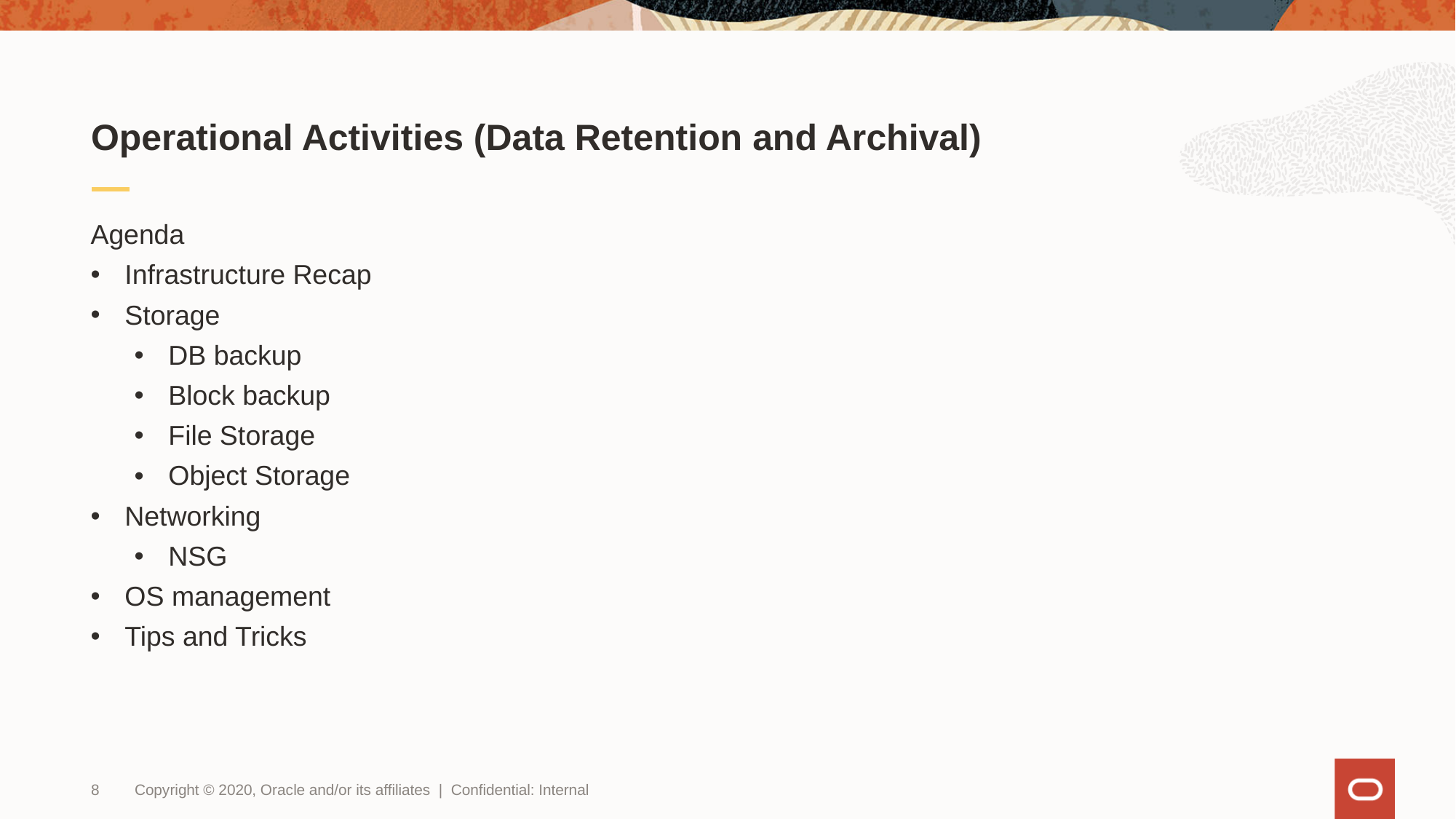

# Operational Activities (Data Retention and Archival)
Agenda
Infrastructure Recap
Storage
DB backup
Block backup
File Storage
Object Storage
Networking
NSG
OS management
Tips and Tricks

8
Copyright © 2020, Oracle and/or its affiliates  |  Confidential: Internal